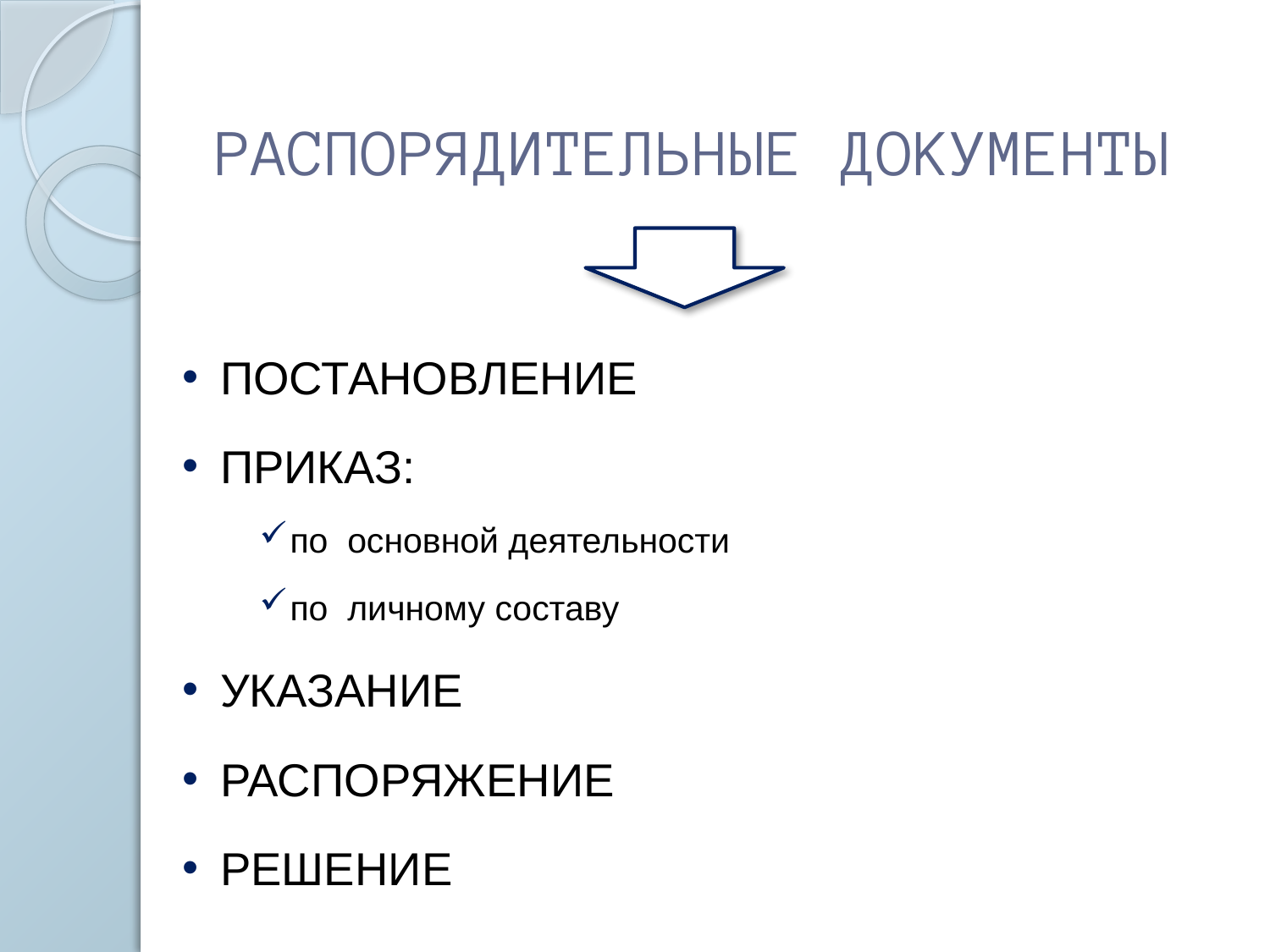

# РАСПОРЯДИТЕЛЬНЫЕ ДОКУМЕНТЫ

ПОСТАНОВЛЕНИЕ
ПРИКАЗ:
по  основной деятельности
по  личному составу
УКАЗАНИЕ
РАСПОРЯЖЕНИЕ
РЕШЕНИЕ